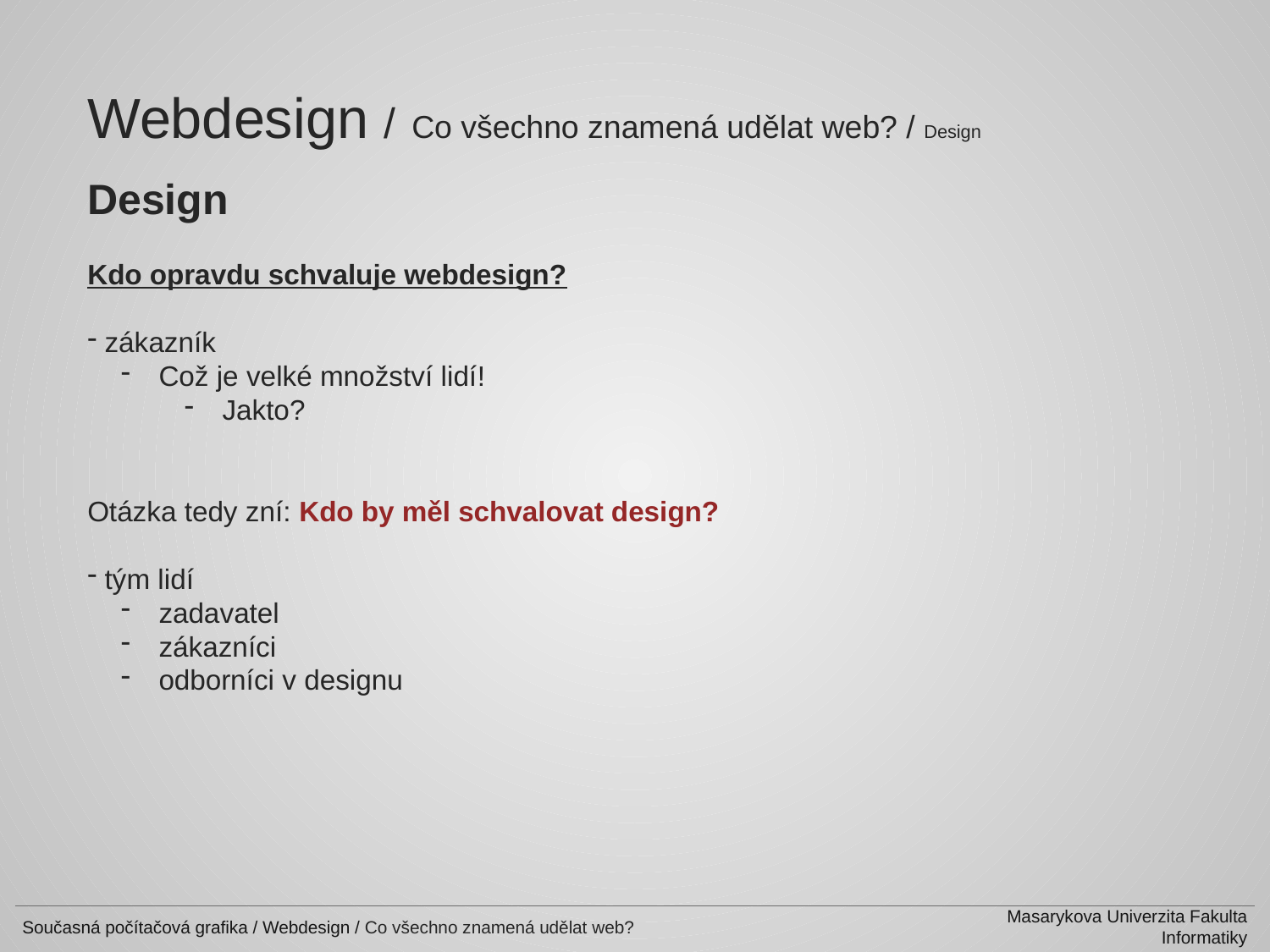

Webdesign / Co všechno znamená udělat web? / Design
Design

Kdo opravdu schvaluje webdesign?

 zákazník
 Což je velké množství lidí!
 Jakto?

Otázka tedy zní: Kdo by měl schvalovat design?

 tým lidí
 zadavatel
 zákazníci
 odborníci v designu
Současná počítačová grafika / Webdesign / Co všechno znamená udělat web?
Masarykova Univerzita Fakulta Informatiky